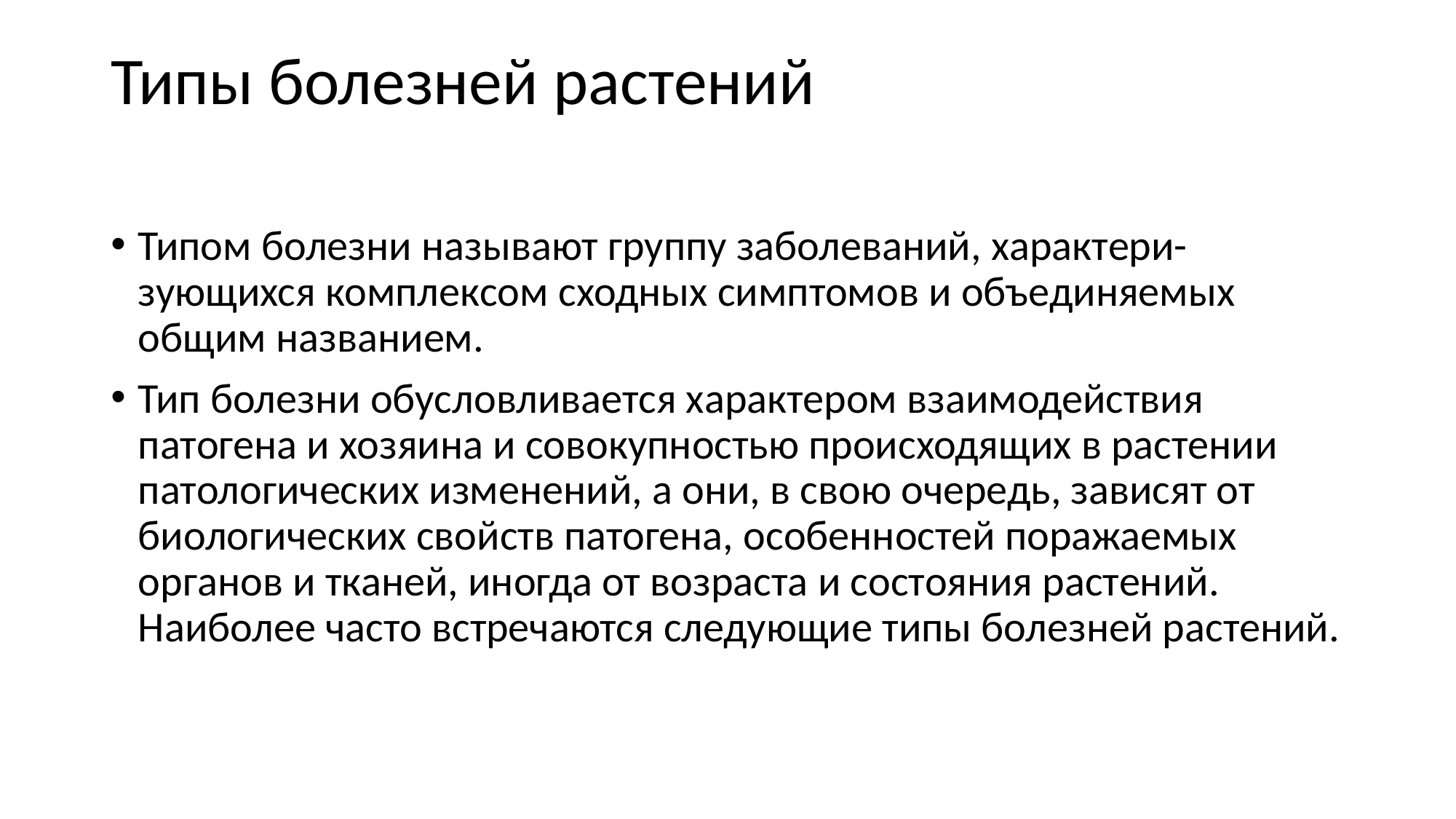

# Типы болезней растений
Типом болезни называют группу заболеваний, характери-зующихся комплексом сходных симптомов и объединяемых общим названием.
Тип болезни обусловливается характером взаимодействия патогена и хозяина и совокупностью происходящих в растении патологических изменений, а они, в свою очередь, зависят от биологических свойств патогена, особенностей поражаемых органов и тканей, иногда от возраста и состояния растений. Наиболее часто встречаются следующие типы болезней растений.